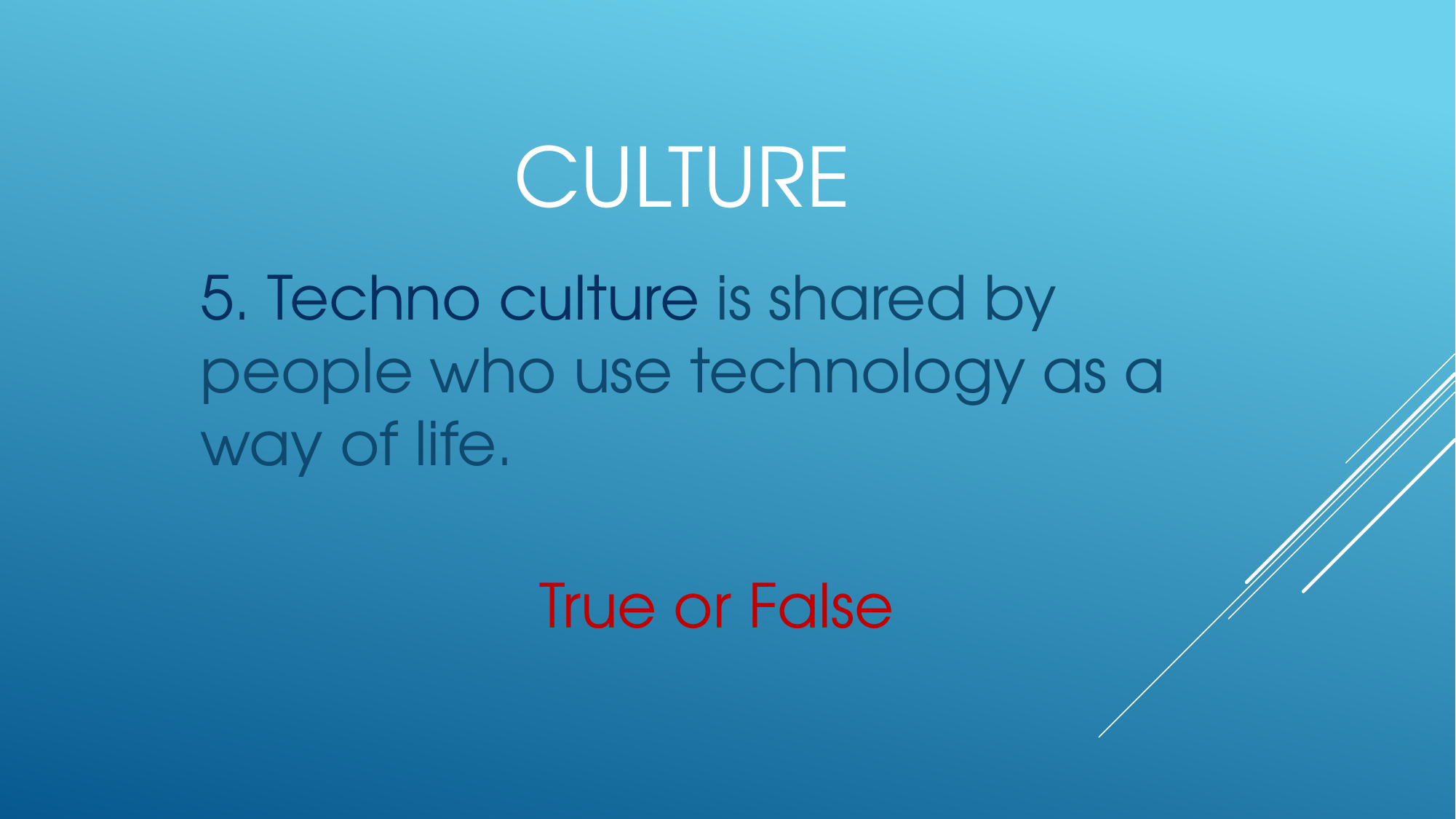

# Culture
5. Techno culture is shared by people who use technology as a way of life.

True or False